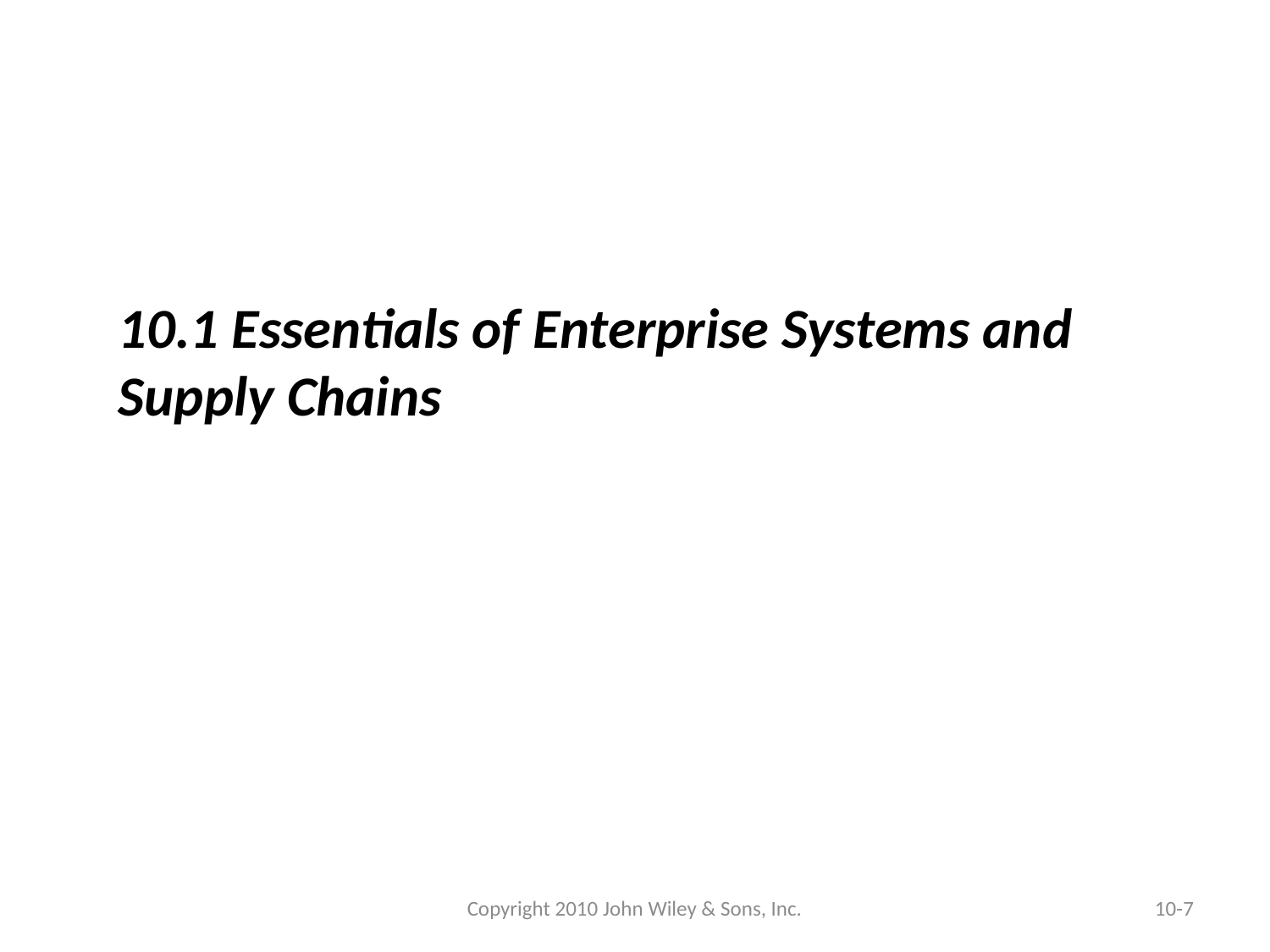

10.1 Essentials of Enterprise Systems and Supply Chains
Copyright 2010 John Wiley & Sons, Inc.
10-7